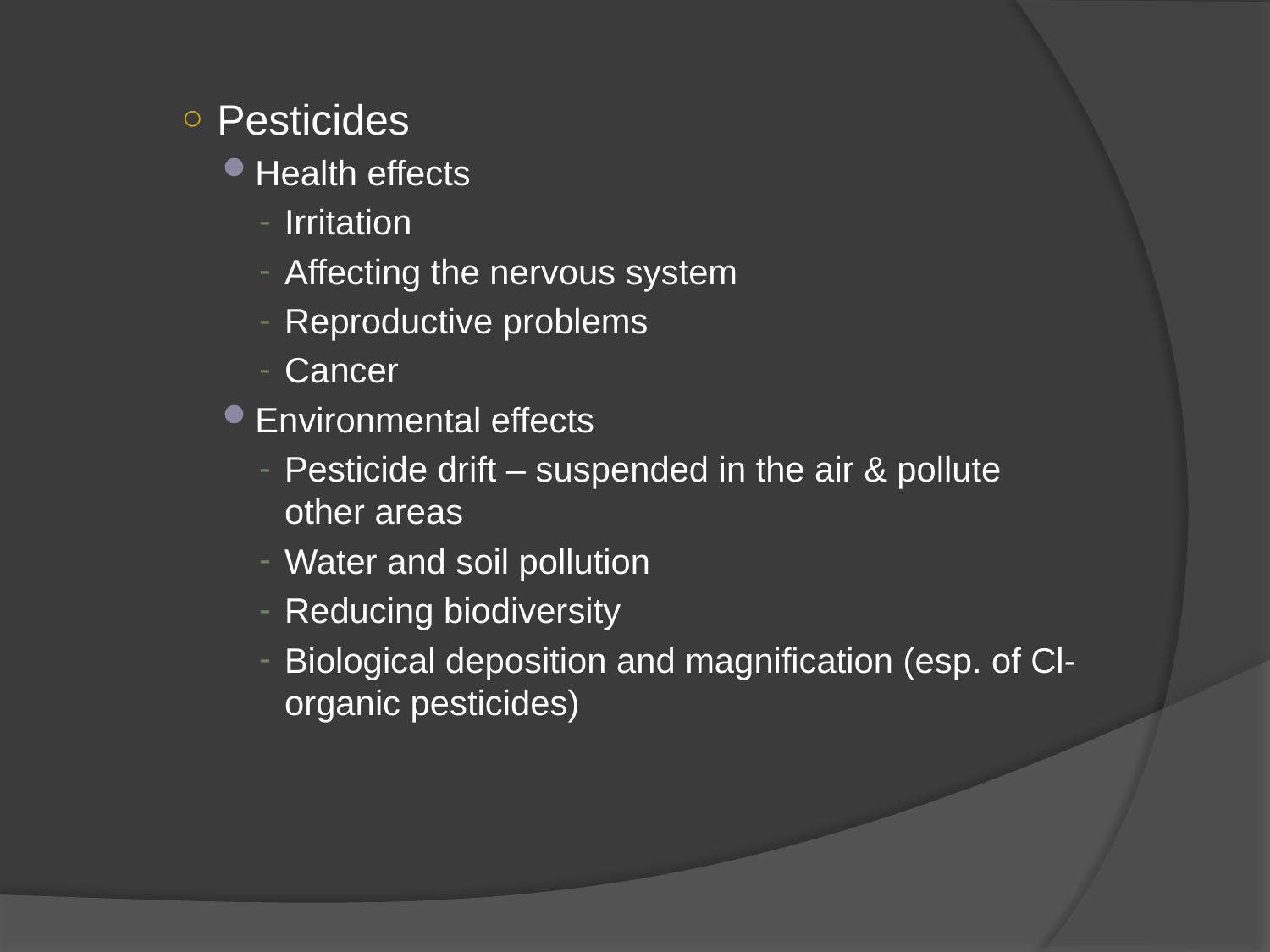

Pesticides
Health effects
Irritation
Affecting the nervous system
Reproductive problems
Cancer
Environmental effects
Pesticide drift – suspended in the air & pollute other areas
Water and soil pollution
Reducing biodiversity
Biological deposition and magnification (esp. of Cl-organic pesticides)